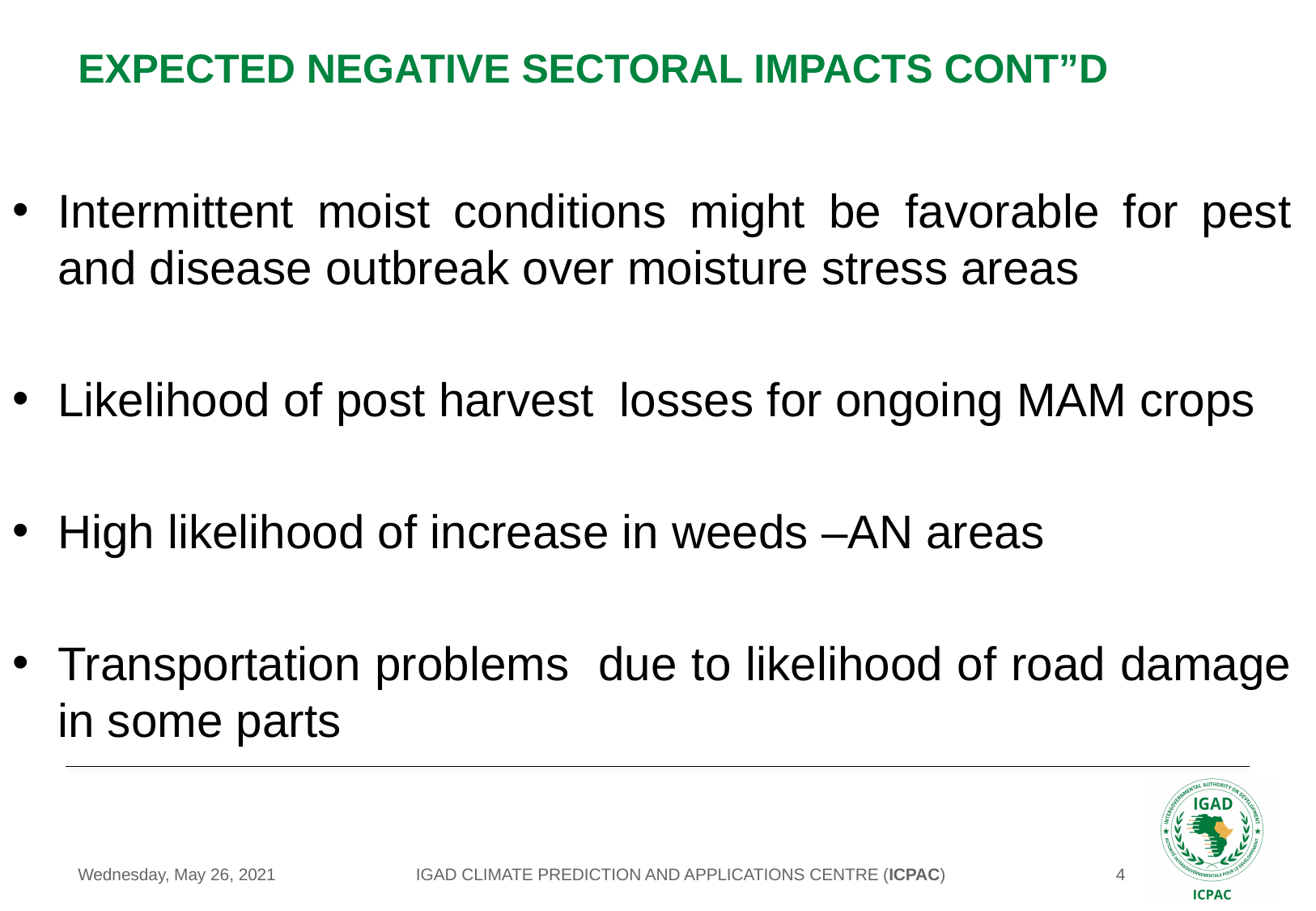

# Expected negative sectoral IMPACTS cont”D
Intermittent moist conditions might be favorable for pest and disease outbreak over moisture stress areas

Likelihood of post harvest  losses for ongoing MAM crops

High likelihood of increase in weeds –AN areas

Transportation problems  due to likelihood of road damage in some parts

IGAD CLIMATE PREDICTION AND APPLICATIONS CENTRE (ICPAC)
Wednesday, May 26, 2021
4